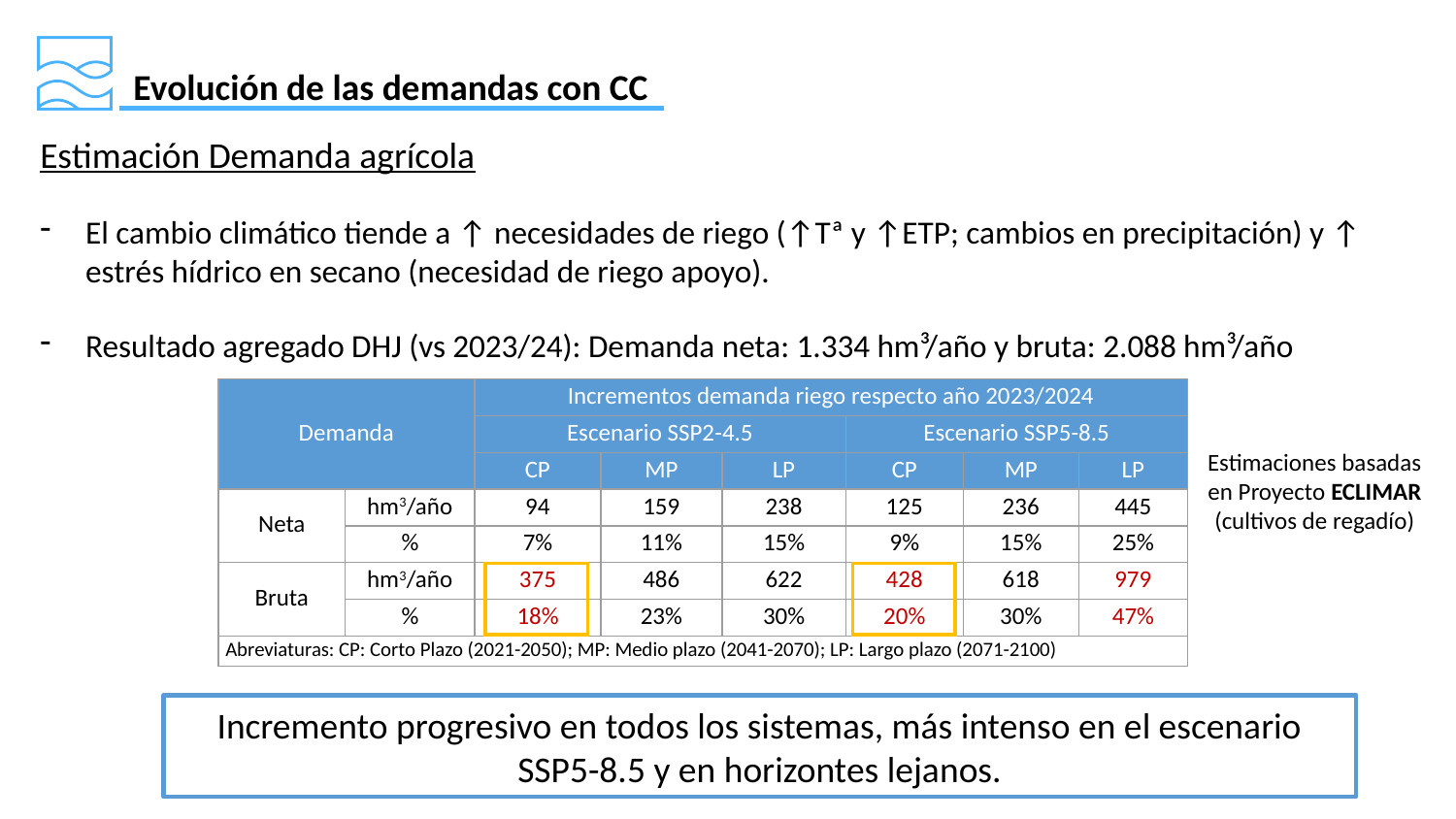

Evolución de las demandas con CC
Estimación Demanda agrícola
El cambio climático tiende a ↑ necesidades de riego (↑Tª y ↑ETP; cambios en precipitación) y ↑ estrés hídrico en secano (necesidad de riego apoyo).
Resultado agregado DHJ (vs 2023/24): Demanda neta: 1.334 hm³/año y bruta: 2.088 hm³/año
| Demanda |  | Incrementos demanda riego respecto año 2023/2024 |  |  |  |  |  |
| --- | --- | --- | --- | --- | --- | --- | --- |
|  |  | Escenario SSP2-4.5 |  |  | Escenario SSP5-8.5 |  |  |
|  |  | CP | MP | LP | CP | MP | LP |
| Neta | hm3/año | 94 | 159 | 238 | 125 | 236 | 445 |
|  | % | 7% | 11% | 15% | 9% | 15% | 25% |
| Bruta | hm3/año | 375 | 486 | 622 | 428 | 618 | 979 |
|  | % | 18% | 23% | 30% | 20% | 30% | 47% |
| Abreviaturas: CP: Corto Plazo (2021-2050); MP: Medio plazo (2041-2070); LP: Largo plazo (2071-2100) |  |  |  |  |  |  |  |
Estimaciones basadas en Proyecto ECLIMAR (cultivos de regadío)

Incremento progresivo en todos los sistemas, más intenso en el escenario SSP5-8.5 y en horizontes lejanos.